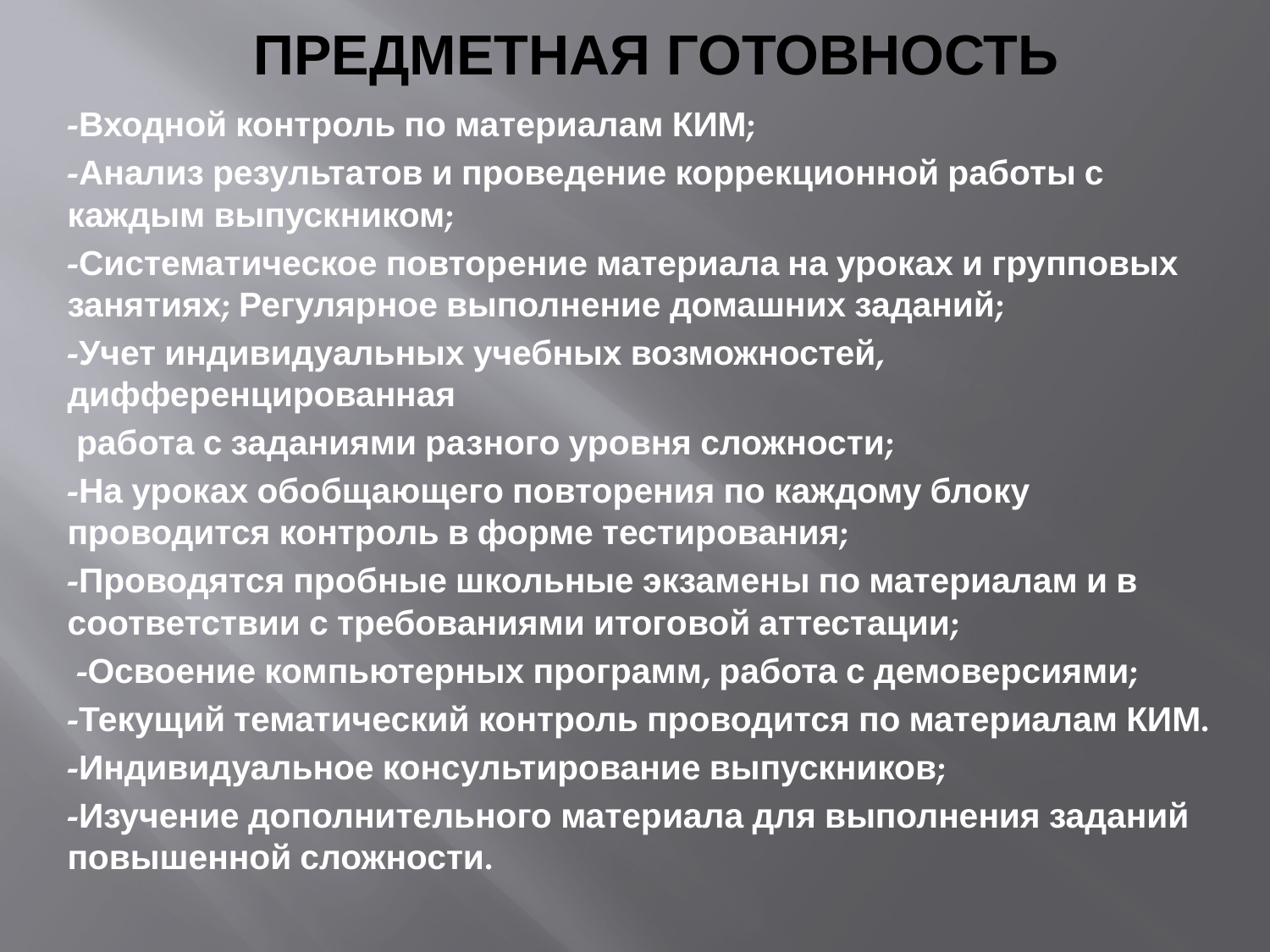

# Предметная готовность
-Входной контроль по материалам КИМ;
-Анализ результатов и проведение коррекционной работы с каждым выпускником;
-Систематическое повторение материала на уроках и групповых занятиях; Регулярное выполнение домашних заданий;
-Учет индивидуальных учебных возможностей,  дифференцированная
 работа с заданиями разного уровня сложности;
-На уроках обобщающего повторения по каждому блоку проводится контроль в форме тестирования;
-Проводятся пробные школьные экзамены по материалам и в соответствии с требованиями итоговой аттестации;
 -Освоение компьютерных программ, работа с демоверсиями;
-Текущий тематический контроль проводится по материалам КИМ.
-Индивидуальное консультирование выпускников;
-Изучение дополнительного материала для выполнения заданий повышенной сложности.